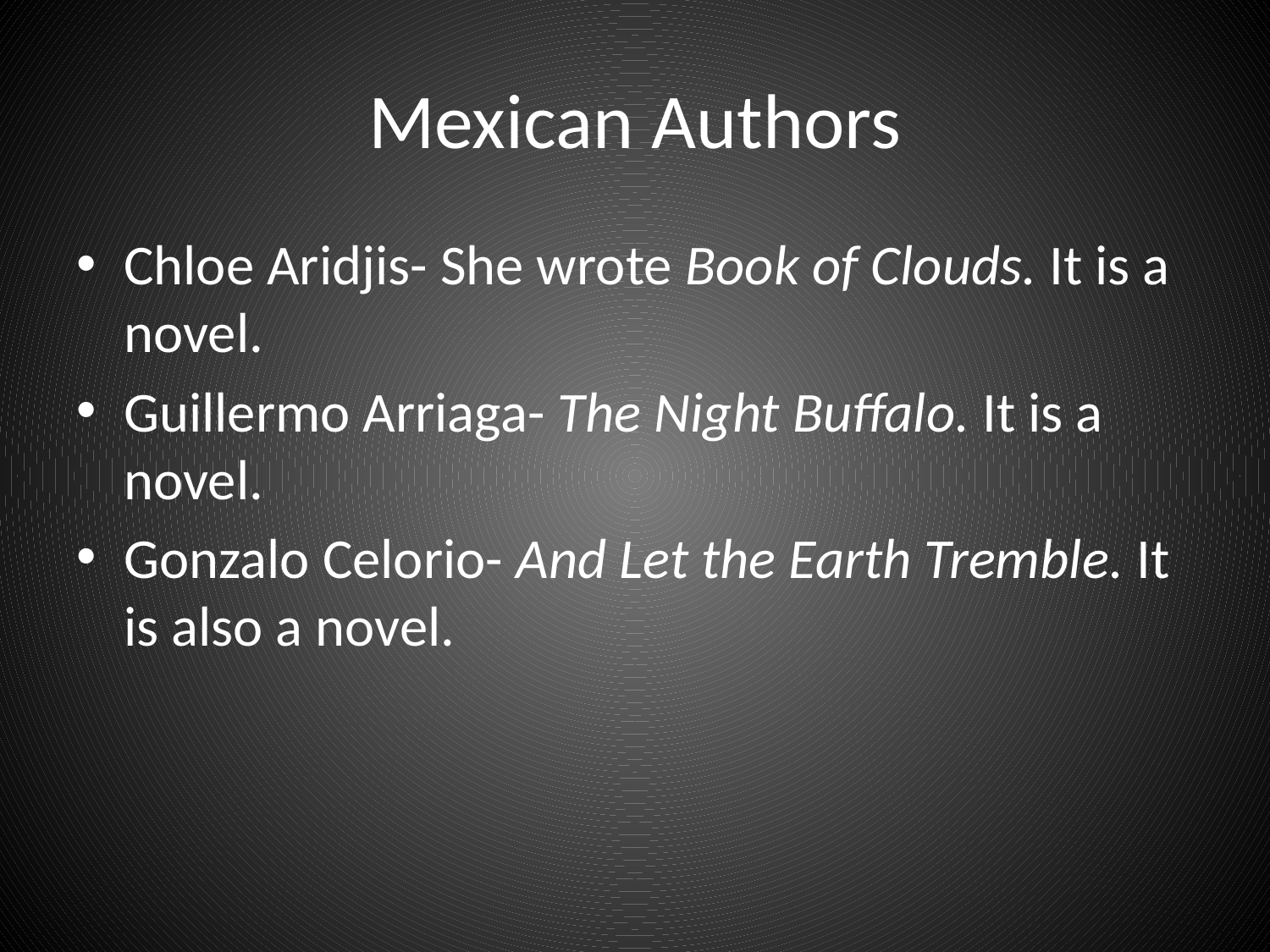

# Mexican Authors
Chloe Aridjis- She wrote Book of Clouds. It is a novel.
Guillermo Arriaga- The Night Buffalo. It is a novel.
Gonzalo Celorio- And Let the Earth Tremble. It is also a novel.